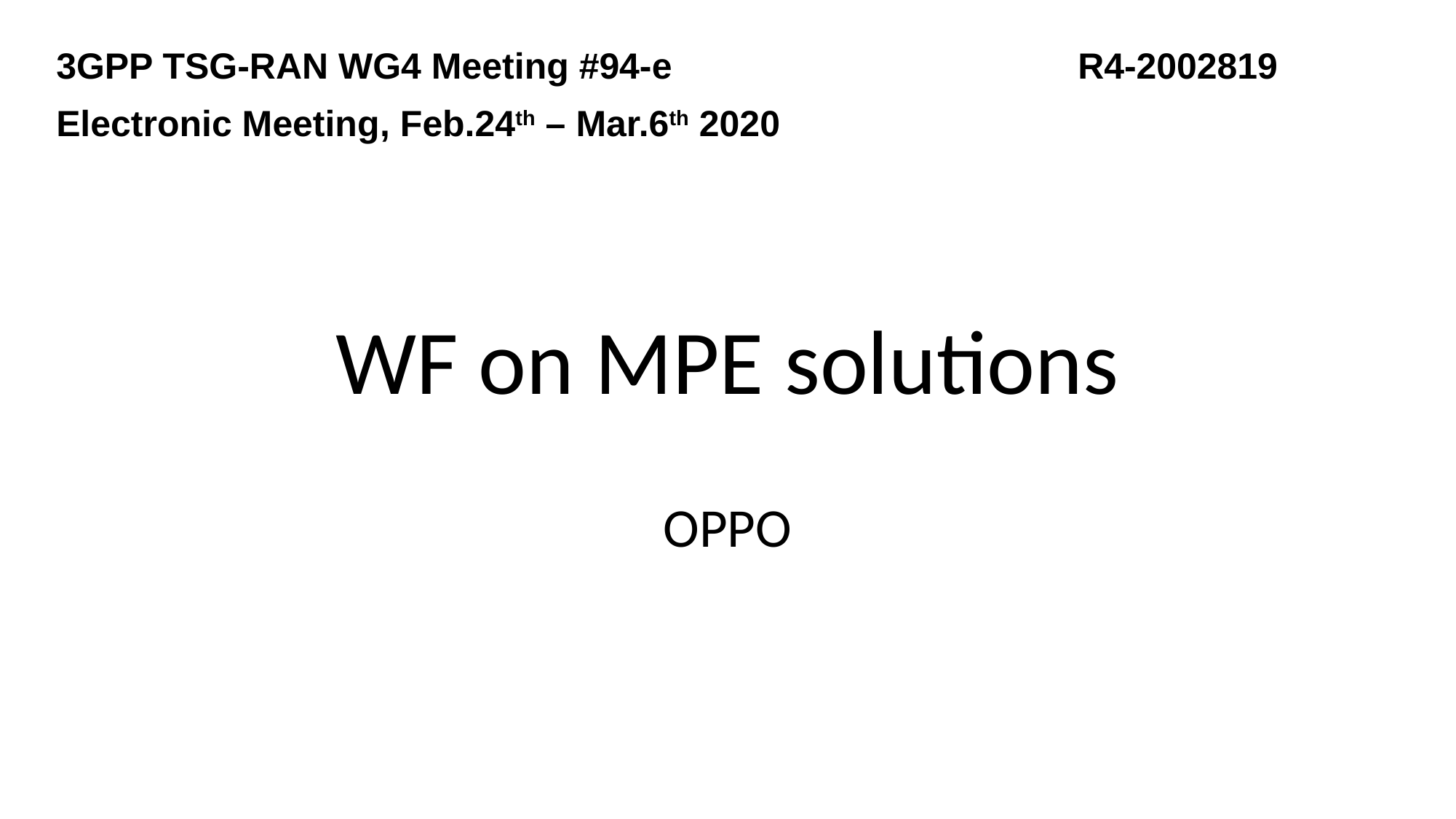

3GPP TSG-RAN WG4 Meeting #94-e	                                    R4-2002819
Electronic Meeting, Feb.24th – Mar.6th 2020
# WF on MPE solutions
OPPO